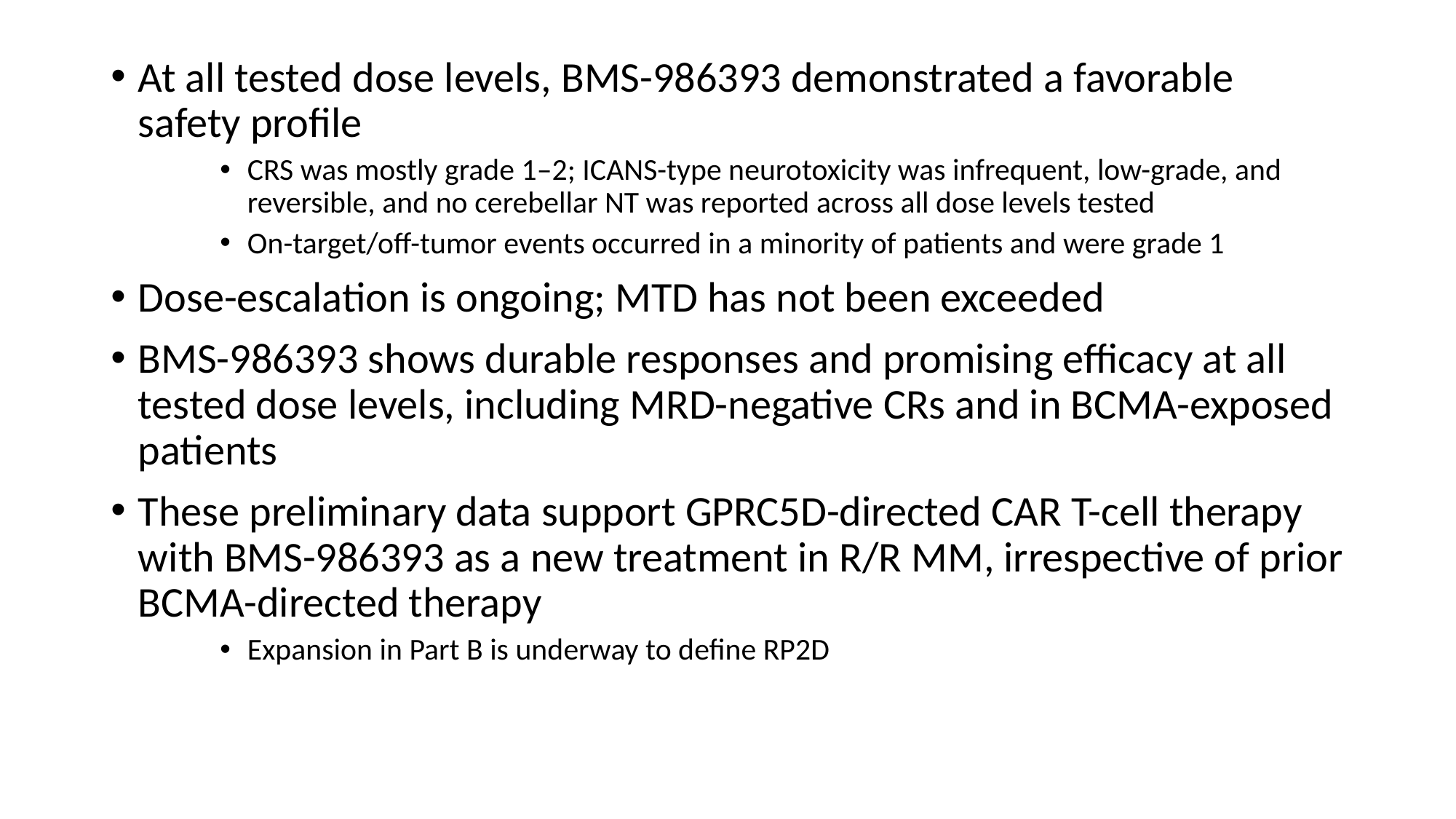

At all tested dose levels, BMS-986393 demonstrated a favorable safety profile
CRS was mostly grade 1–2; ICANS-type neurotoxicity was infrequent, low-grade, and reversible, and no cerebellar NT was reported across all dose levels tested
On-target/off-tumor events occurred in a minority of patients and were grade 1
Dose-escalation is ongoing; MTD has not been exceeded
BMS-986393 shows durable responses and promising efficacy at all tested dose levels, including MRD-negative CRs and in BCMA-exposed patients
These preliminary data support GPRC5D-directed CAR T-cell therapy with BMS-986393 as a new treatment in R/R MM, irrespective of prior BCMA-directed therapy
Expansion in Part B is underway to define RP2D